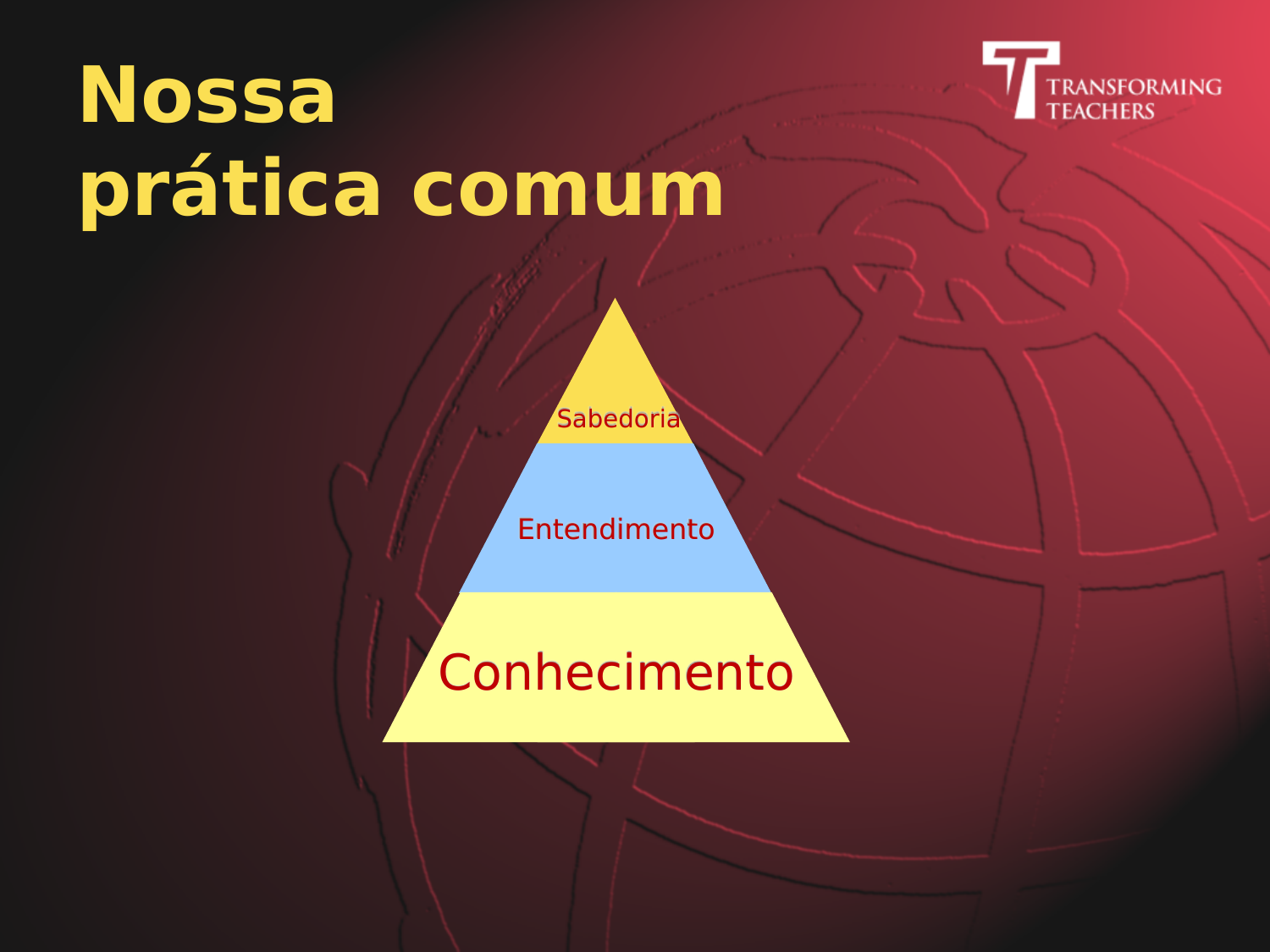

# Nossa prática comum

Sabedoria

Entendimento

Conhecimento